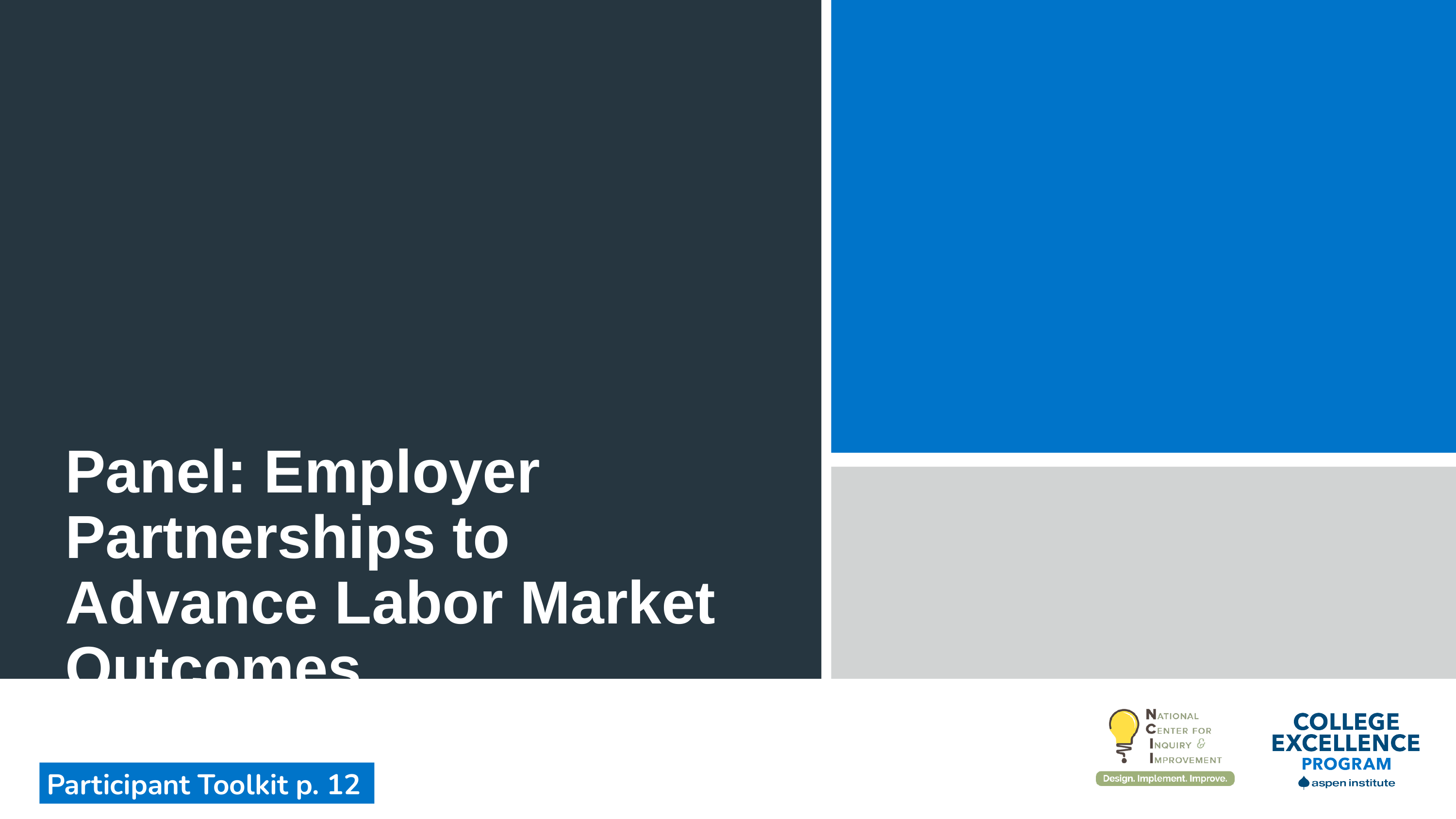

Panel: Employer Partnerships to Advance Labor Market Outcomes
Participant Toolkit p. 12